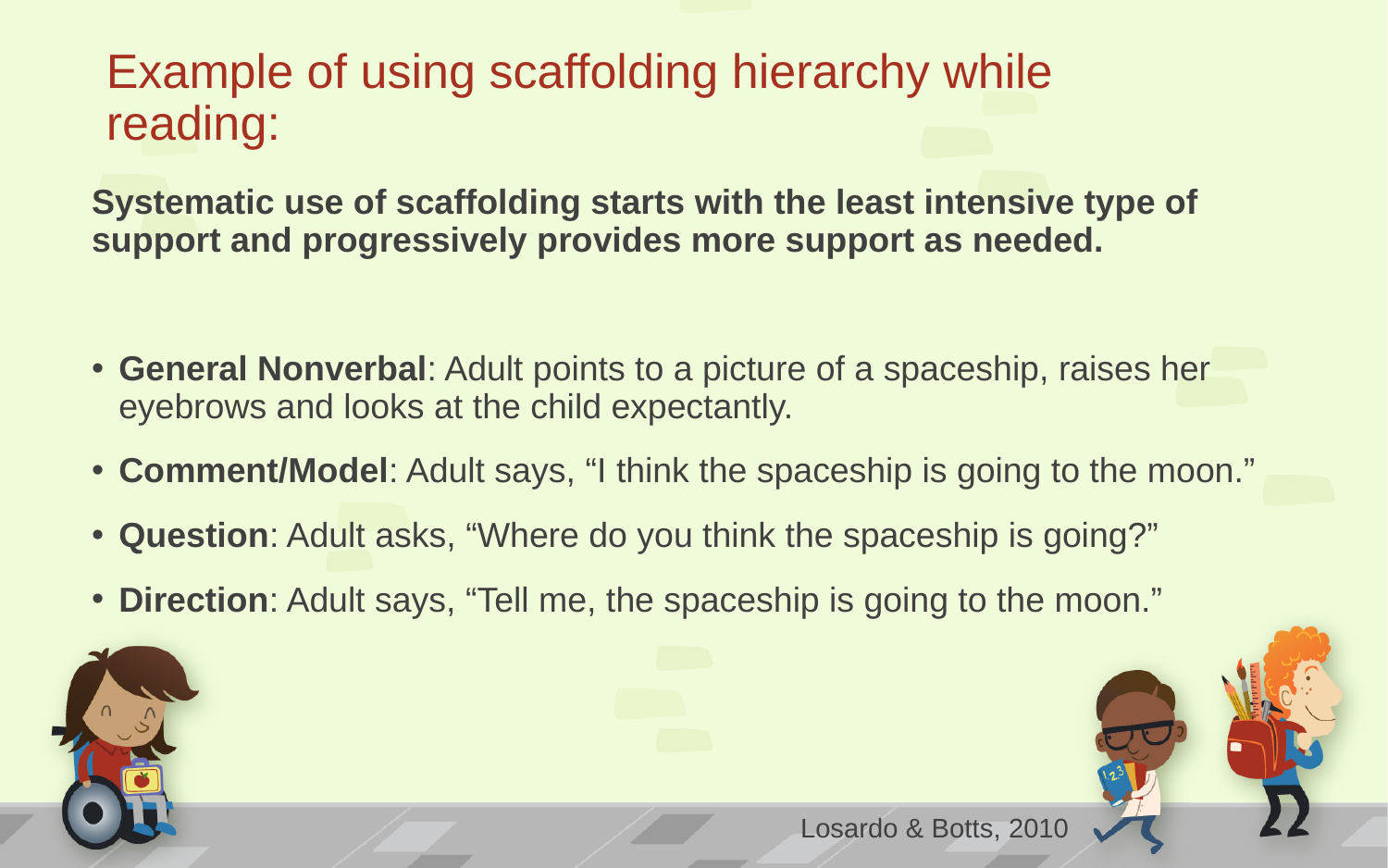

# Example of using scaffolding hierarchy while reading:
Systematic use of scaffolding starts with the least intensive type of support and progressively provides more support as needed.

General Nonverbal: Adult points to a picture of a spaceship, raises her eyebrows and looks at the child expectantly.
Comment/Model: Adult says, “I think the spaceship is going to the moon.”
Question: Adult asks, “Where do you think the spaceship is going?”
Direction: Adult says, “Tell me, the spaceship is going to the moon.”
Losardo & Botts, 2010